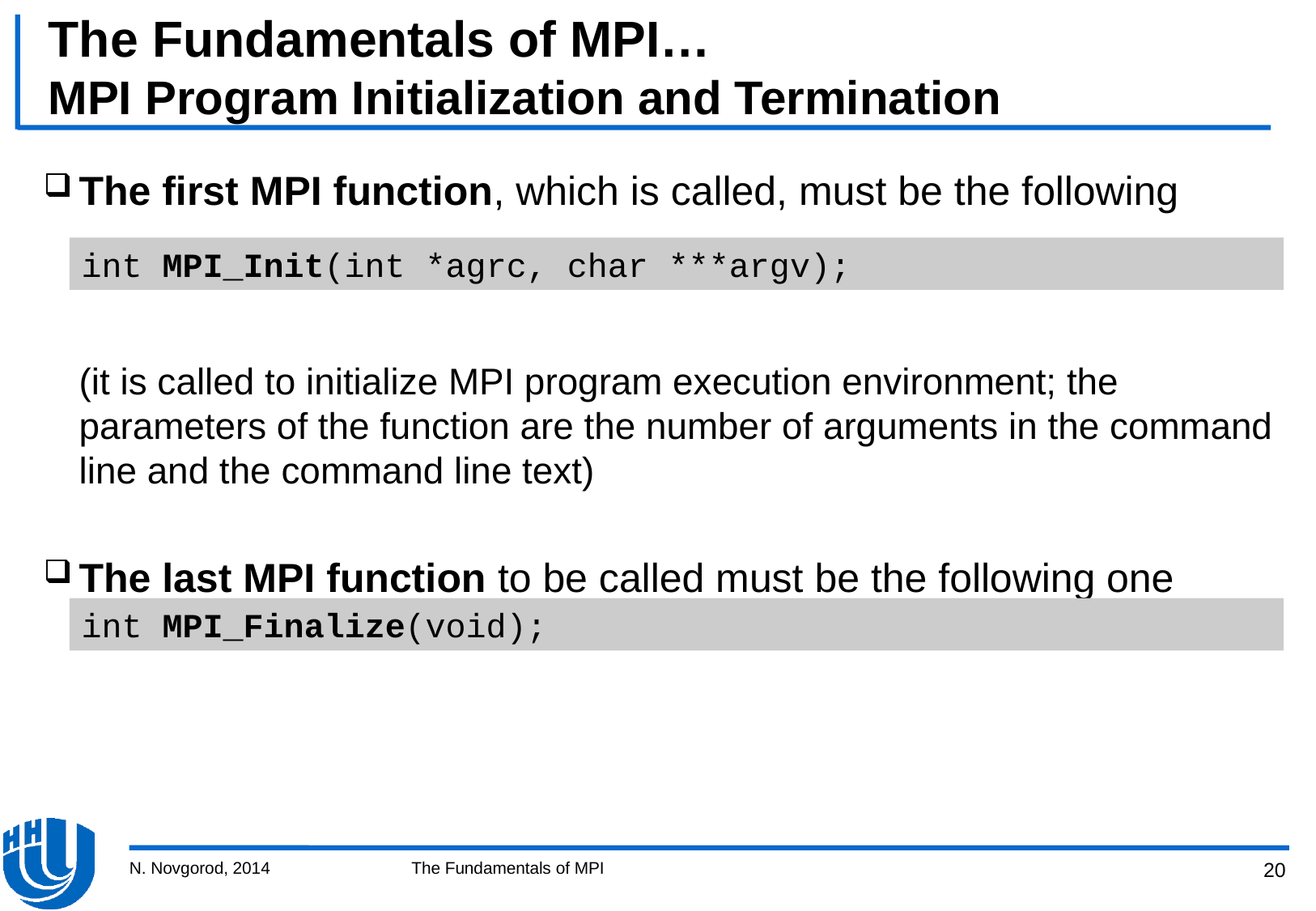

# The Fundamentals of MPI… MPI Program Initialization and Termination
The first MPI function, which is called, must be the following

(it is called to initialize MPI program execution environment; the parameters of the function are the number of arguments in the command line and the command line text)

The last MPI function to be called must be the following one

int MPI_Init(int *agrc, char ***argv);
int MPI_Finalize(void);
N. Novgorod, 2014
The Fundamentals of MPI
20